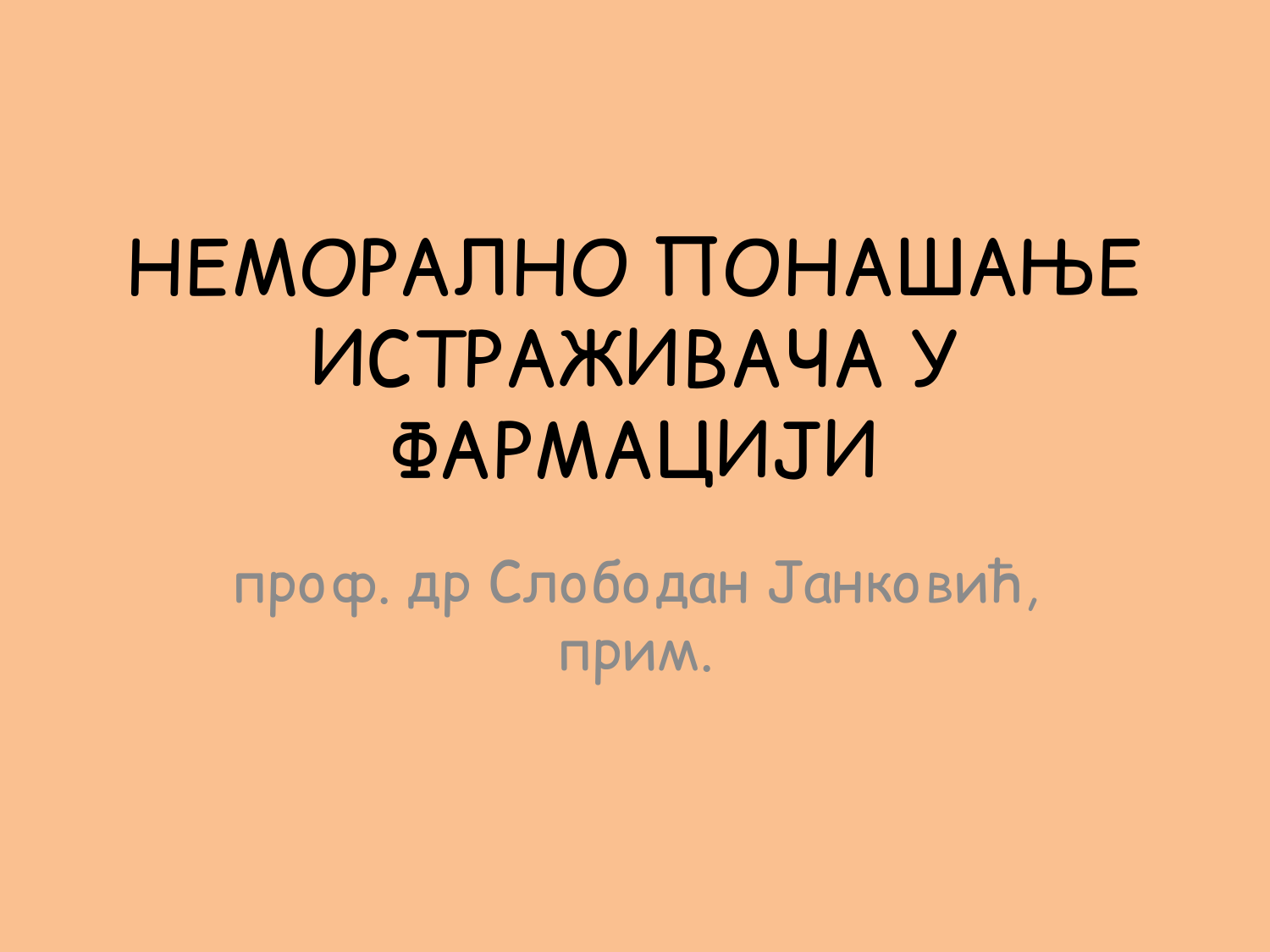

# НЕМОРАЛНО ПОНАШАЊЕ ИСТРАЖИВАЧА У ФАРМАЦИЈИ
проф. др Слободан Јанковић, прим.